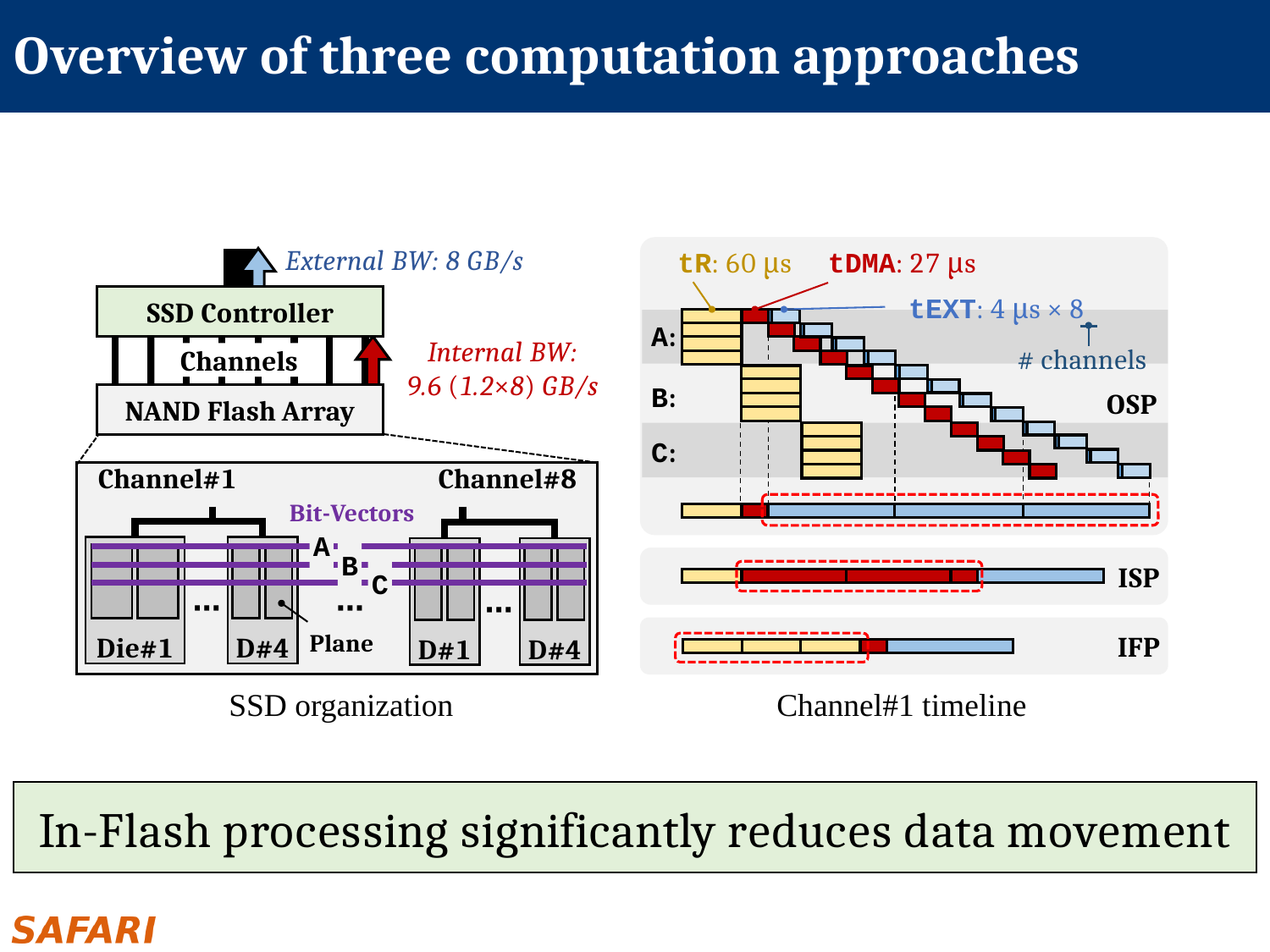

# Overview of three computation approaches
External BW: 8 GB/s
tR: 60 μs
tDMA: 27 μs

tEXT: 4 μs × 8
SSD Controller
A:

Internal BW:
9.6 (1.2×8) GB/s

# channels

Channels

B:

OSP
NAND Flash Array

C:

Channel#1
Channel#8

Bit-Vectors

A
Die#1

D#4

D#1

D#4

ISP
B

C
⋯
⋯
⋯
Plane
IFP

SSD organization
Channel#1 timeline
In-Flash processing significantly reduces data movement